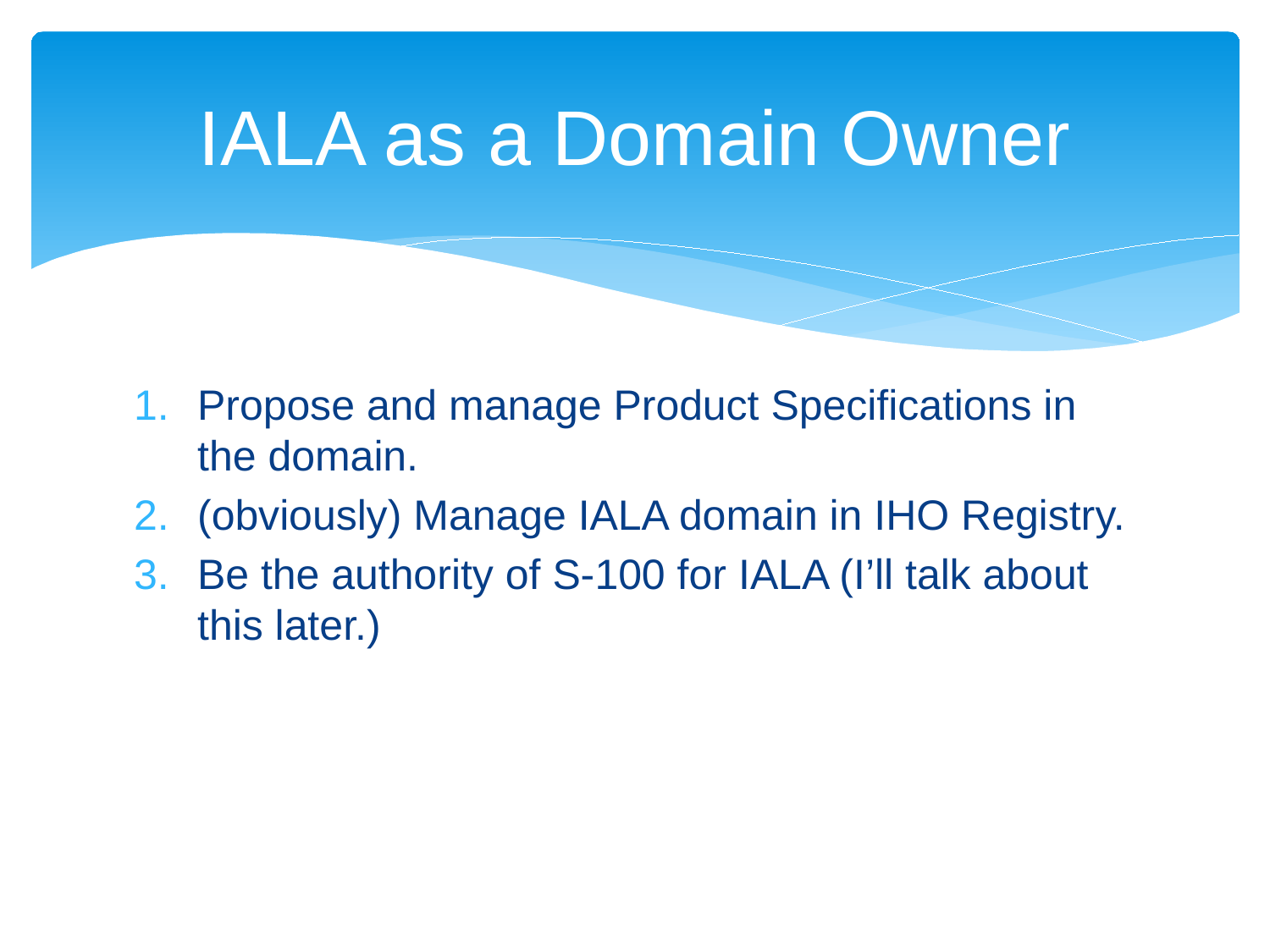

# IALA as a Domain Owner
Propose and manage Product Specifications in the domain.
(obviously) Manage IALA domain in IHO Registry.
Be the authority of S-100 for IALA (I’ll talk about this later.)